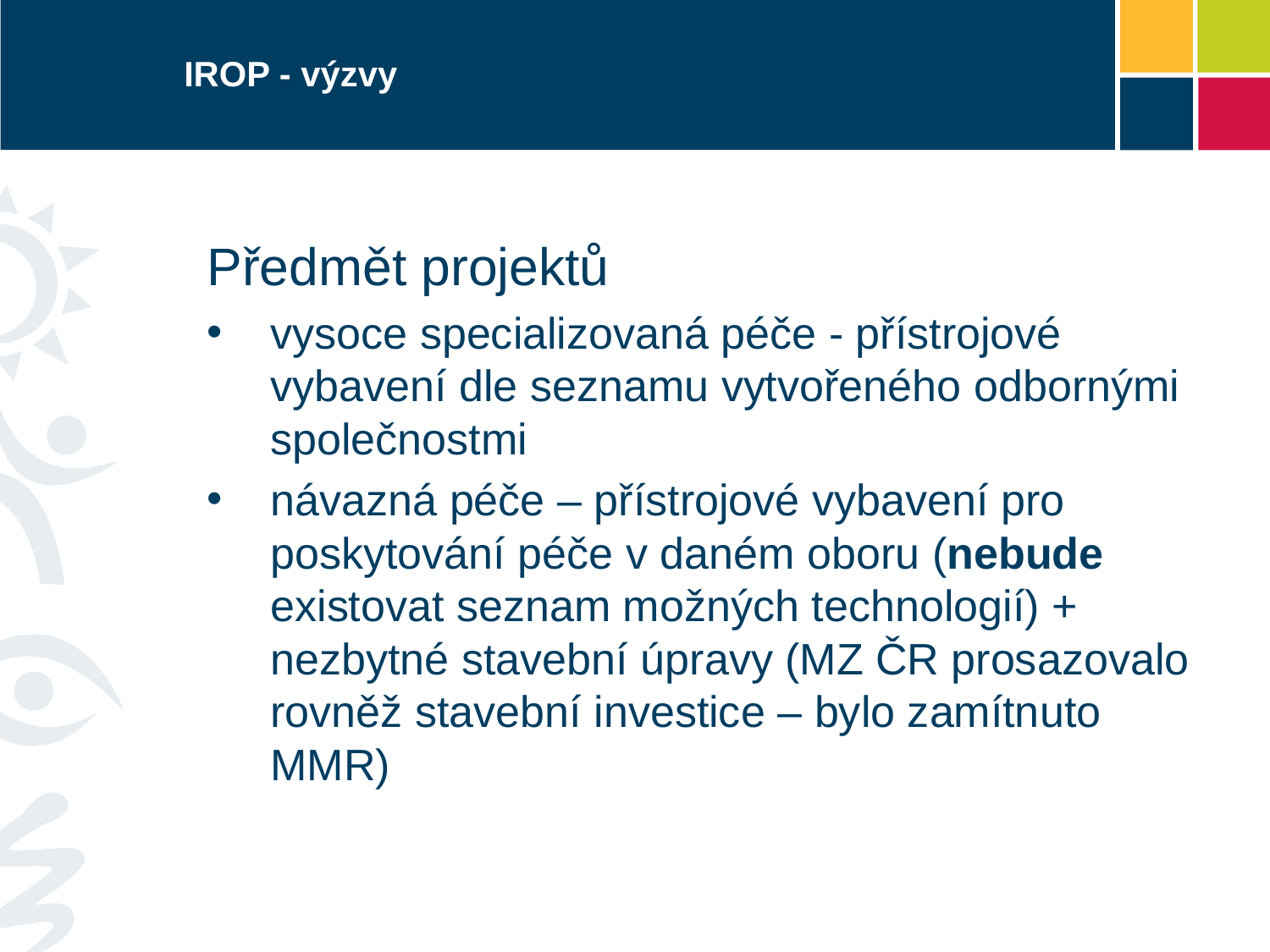

# IROP - výzvy
Předmět projektů
vysoce specializovaná péče - přístrojové vybavení dle seznamu vytvořeného odbornými společnostmi
návazná péče – přístrojové vybavení pro poskytování péče v daném oboru (nebude existovat seznam možných technologií) + nezbytné stavební úpravy (MZ ČR prosazovalo rovněž stavební investice – bylo zamítnuto MMR)